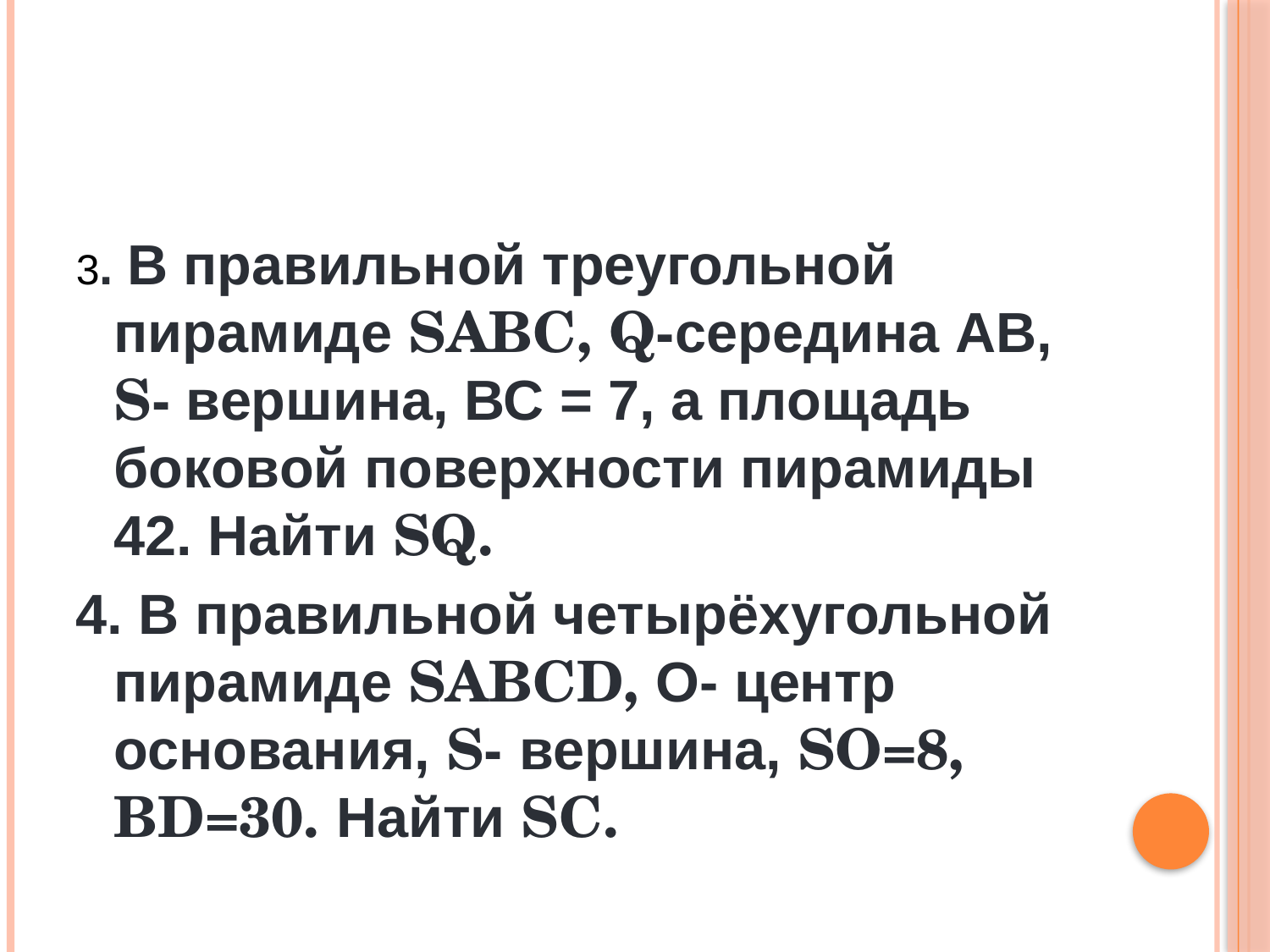

#
3. В правильной треугольной пирамиде SABC, Q-середина АВ, S- вершина, ВС = 7, а площадь боковой поверхности пирамиды 42. Найти SQ.
4. В правильной четырёхугольной пирамиде SABCD, О- центр основания, S- вершина, SO=8, BD=30. Найти SC.